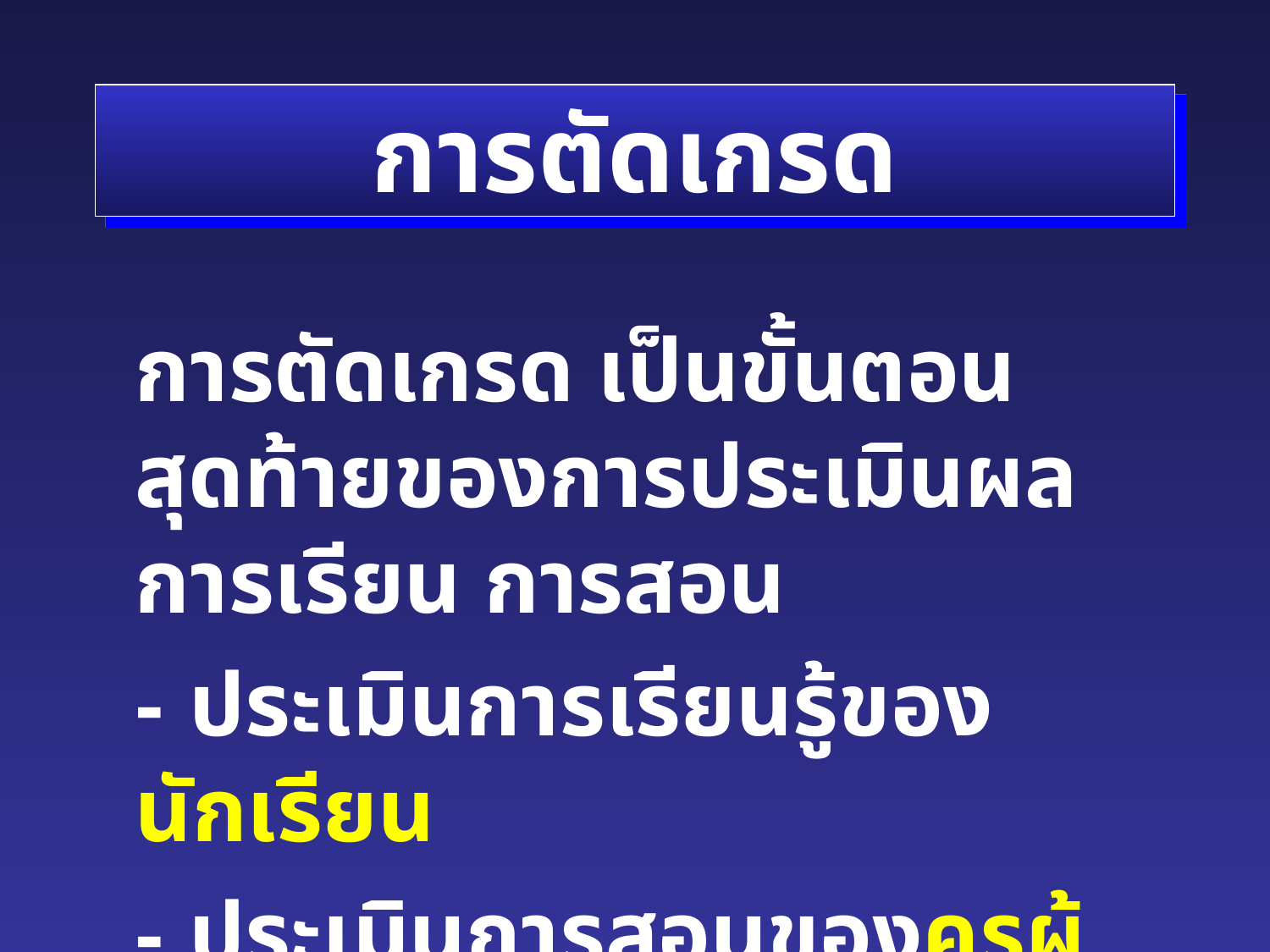

# การตัดเกรด
การตัดเกรด เป็นขั้นตอนสุดท้ายของการประเมินผลการเรียน การสอน
- ประเมินการเรียนรู้ของนักเรียน
- ประเมินการสอนของครูผู้สอน